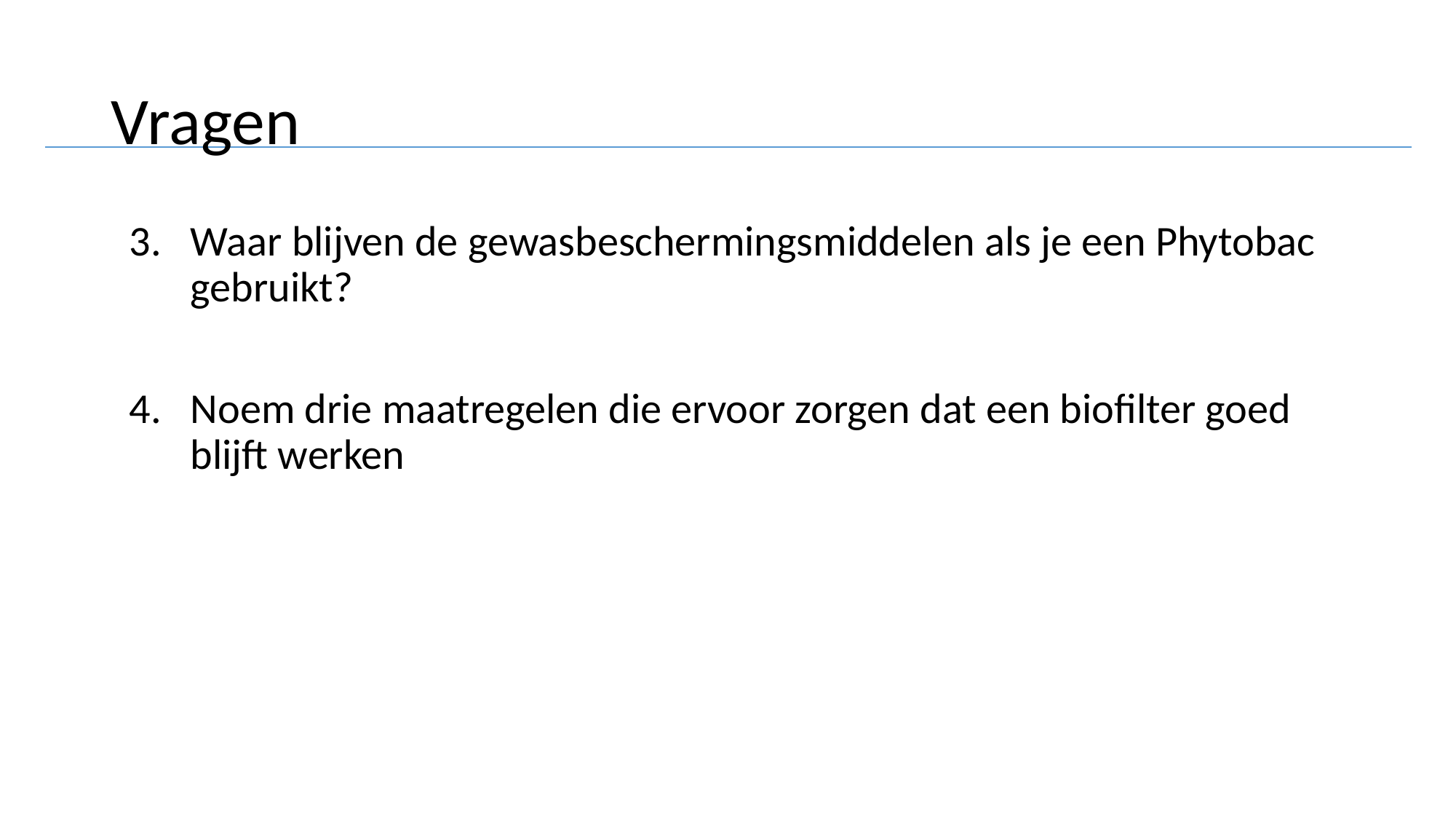

# Vragen
Waar blijven de gewasbeschermingsmiddelen als je een Phytobac gebruikt?

Noem drie maatregelen die ervoor zorgen dat een biofilter goed blijft werken